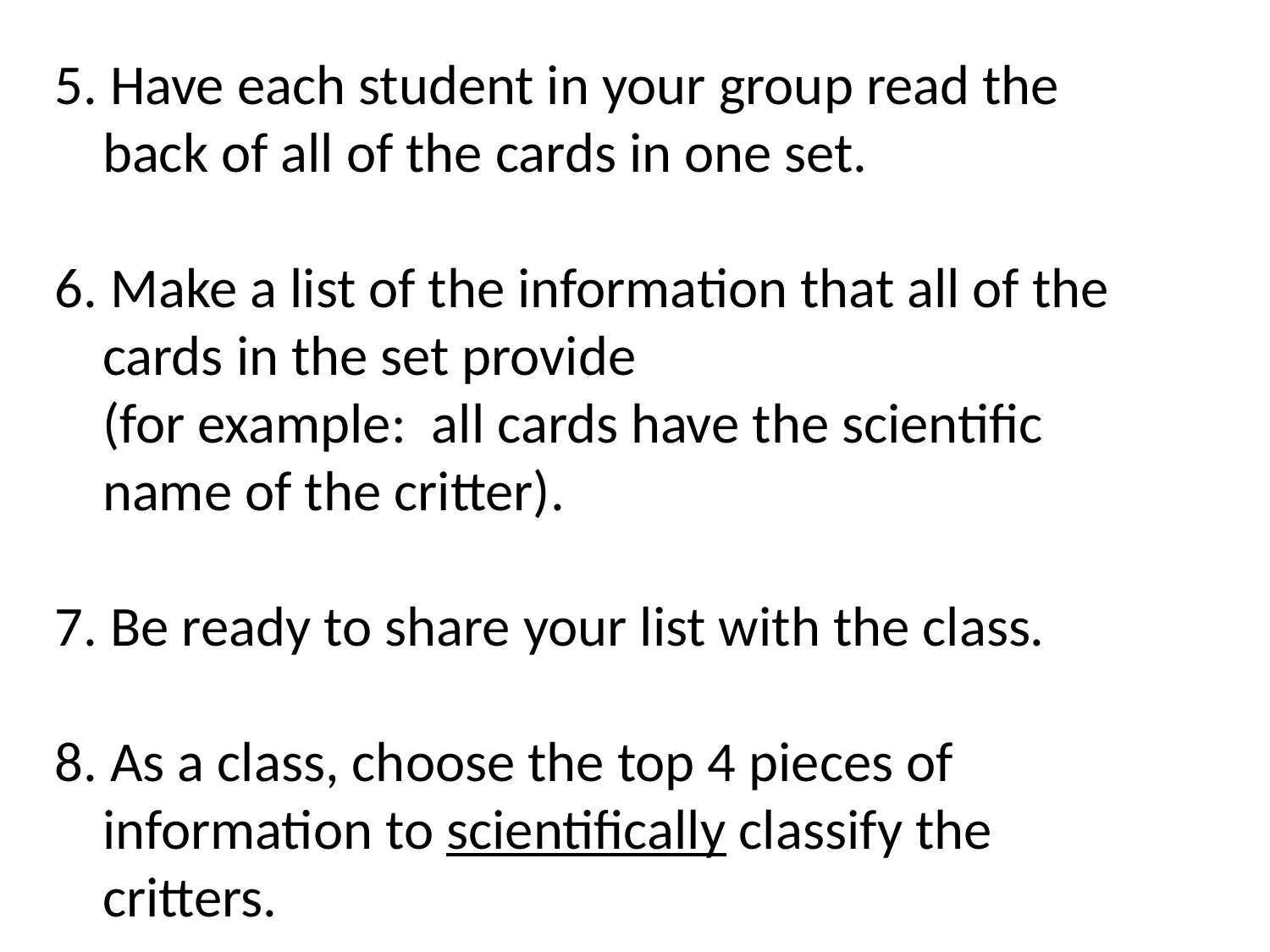

5. Have each student in your group read the back of all of the cards in one set.

6. Make a list of the information that all of the cards in the set provide
(for example:  all cards have the scientific name of the critter).

7. Be ready to share your list with the class.

8. As a class, choose the top 4 pieces of information to scientifically classify the critters.